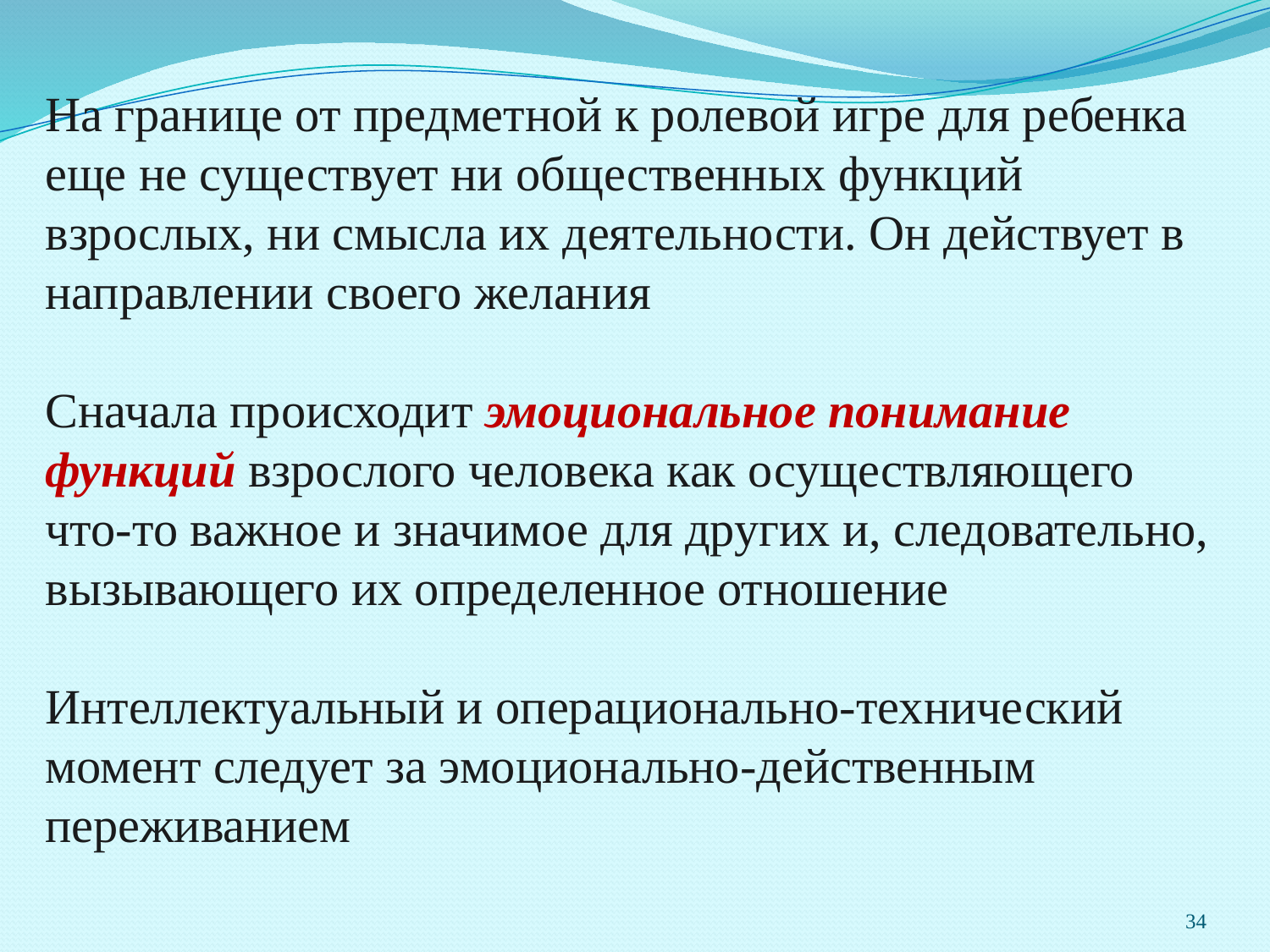

На границе от предметной к ролевой игре для ребенка еще не существует ни общественных функций взрослых, ни смысла их деятельности. Он действует в направлении своего желания

Сначала происходит эмоциональное понимание функций взрослого человека как осуществляющего что-то важное и значимое для других и, следовательно, вызывающего их определенное отношение

Интеллектуальный и операционально-технический момент следует за эмоционально-действенным переживанием

34